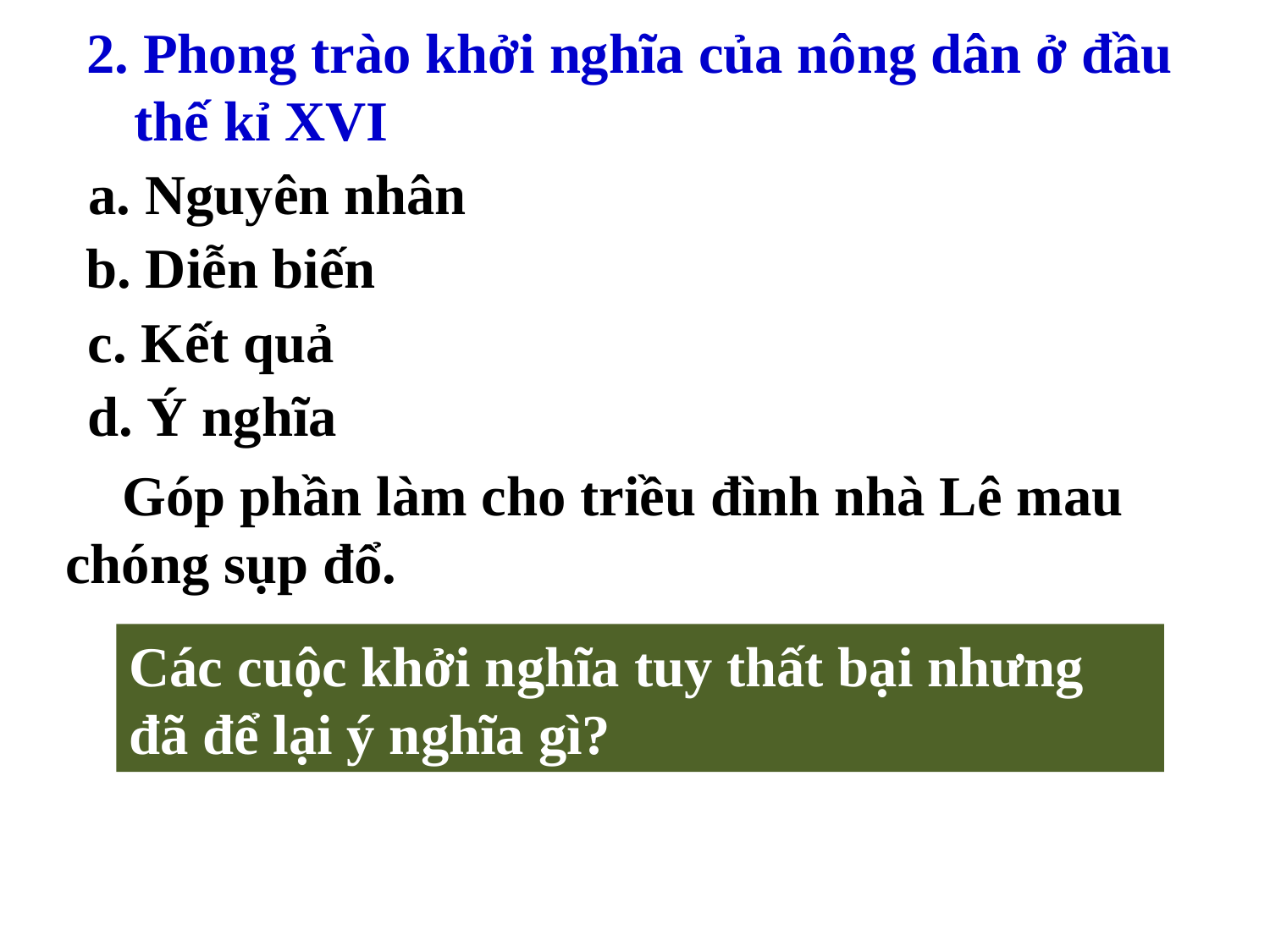

2. Phong trào khởi nghĩa của nông dân ở đầu thế kỉ XVI
a. Nguyên nhân
b. Diễn biến
c. Kết quả
d. Ý nghĩa
    Góp phần làm cho triều đình nhà Lê mau chóng sụp đổ.
Các cuộc khởi nghĩa tuy thất bại nhưng đã để lại ý nghĩa gì?